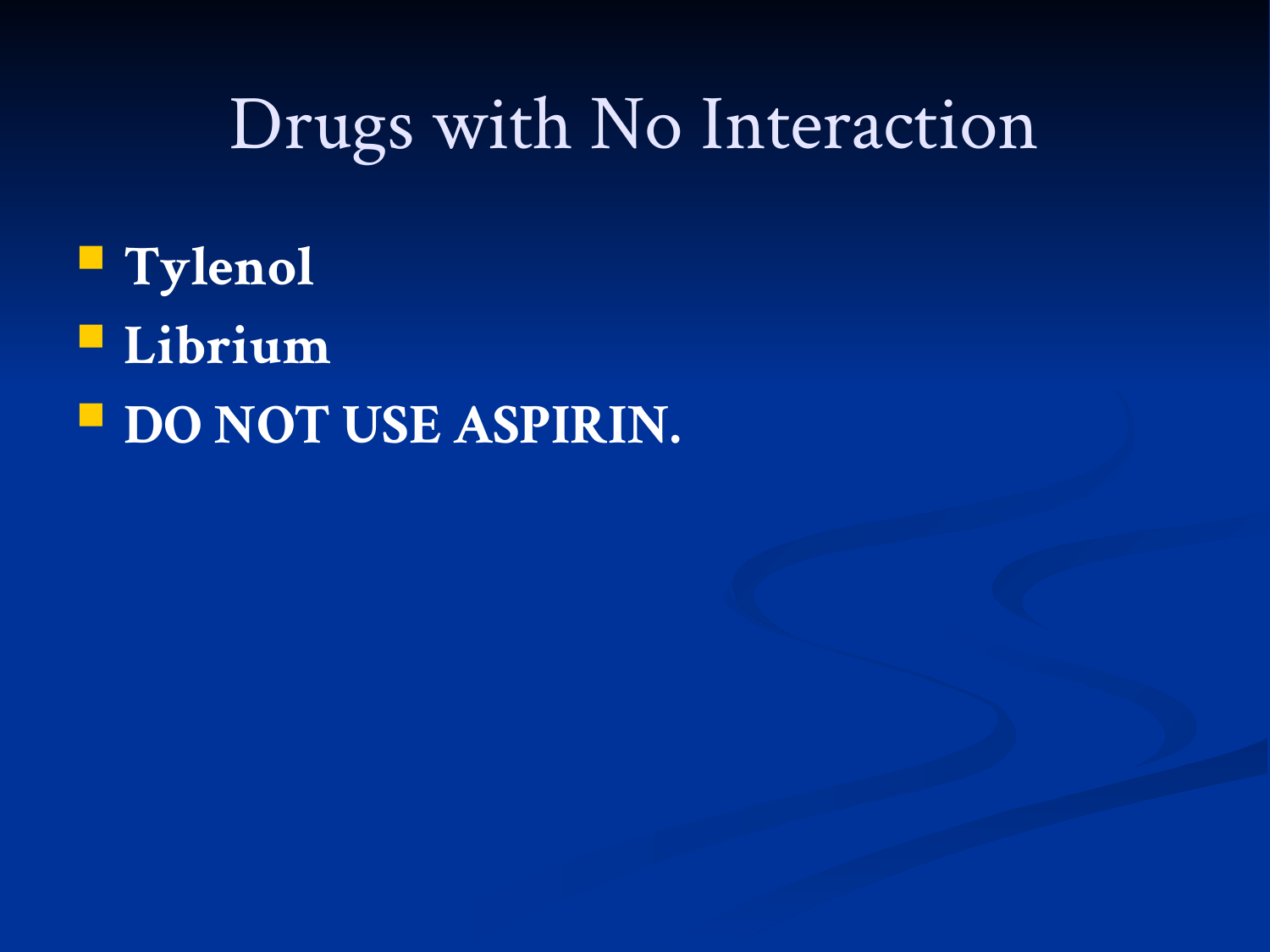

# Drugs with No Interaction
Tylenol
Librium
DO NOT USE ASPIRIN.